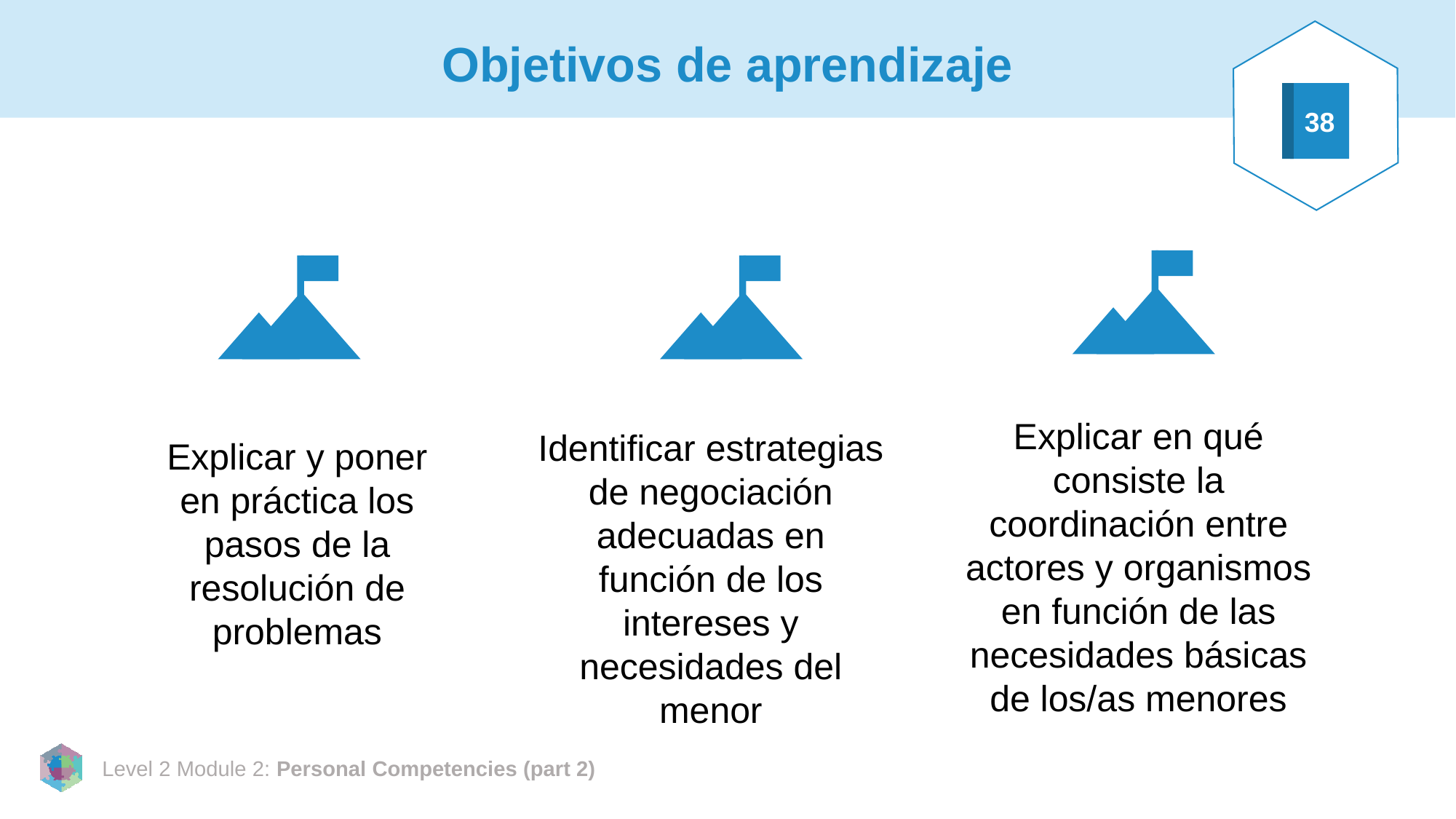

# Objetivos de aprendizaje

38

Explicar en qué consiste la coordinación entre actores y organismos en función de las necesidades básicas de los/as menores
Identificar estrategias de negociación adecuadas en función de los intereses y necesidades del menor
Explicar y poner en práctica los pasos de la resolución de problemas